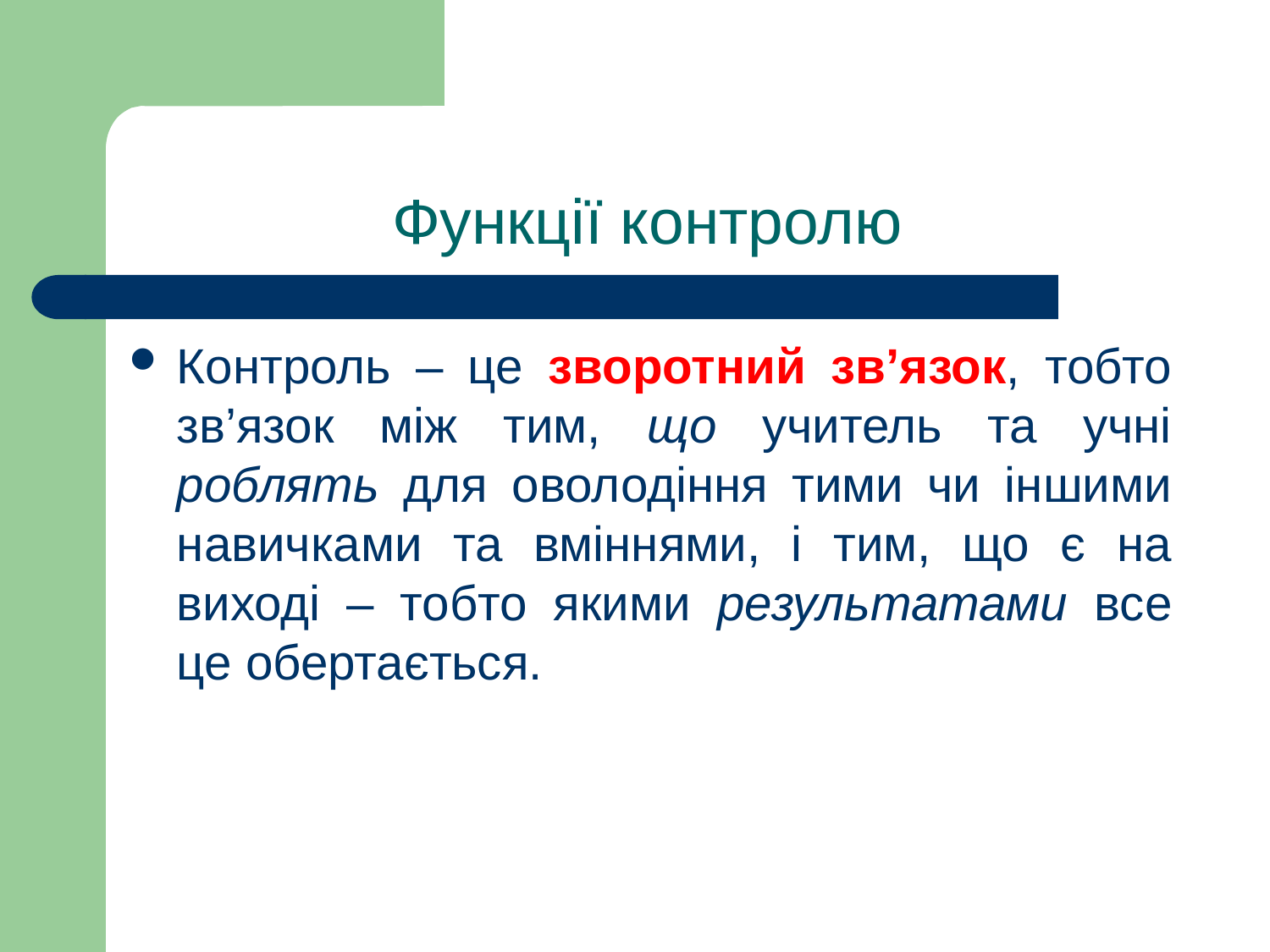

# Функції контролю
Контроль – це зворотний зв’язок, тобто зв’язок між тим, що учитель та учні роблять для оволодіння тими чи іншими навичками та вміннями, і тим, що є на виході – тобто якими результатами все це обертається.